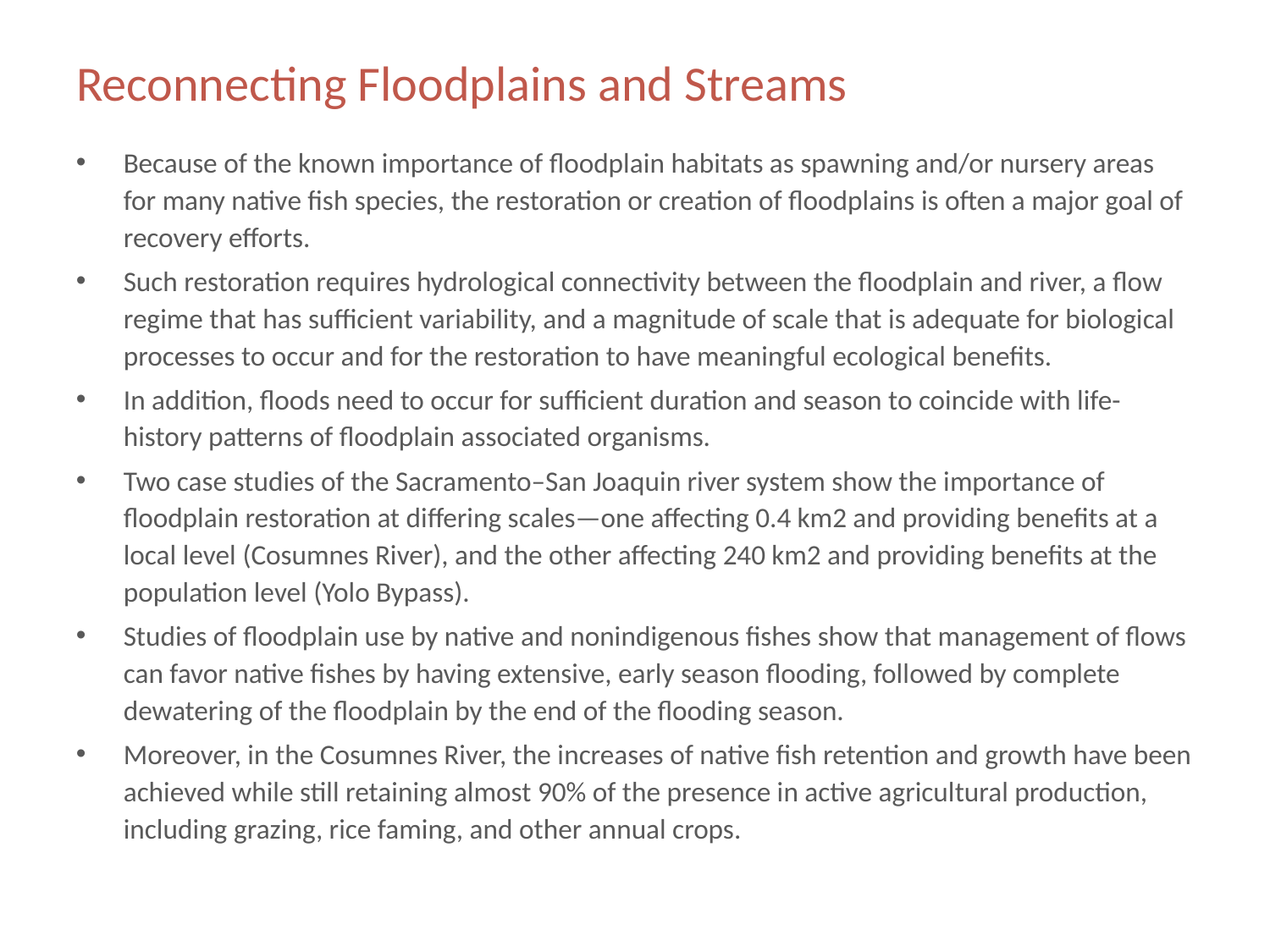

# Reconnecting Floodplains and Streams
Because of the known importance of floodplain habitats as spawning and/or nursery areas for many native fish species, the restoration or creation of floodplains is often a major goal of recovery efforts.
Such restoration requires hydrological connectivity between the floodplain and river, a flow regime that has sufficient variability, and a magnitude of scale that is adequate for biological processes to occur and for the restoration to have meaningful ecological benefits.
In addition, floods need to occur for sufficient duration and season to coincide with life-history patterns of floodplain associated organisms.
Two case studies of the Sacramento–San Joaquin river system show the importance of floodplain restoration at differing scales—one affecting 0.4 km2 and providing benefits at a local level (Cosumnes River), and the other affecting 240 km2 and providing benefits at the population level (Yolo Bypass).
Studies of floodplain use by native and nonindigenous fishes show that management of flows can favor native fishes by having extensive, early season flooding, followed by complete dewatering of the floodplain by the end of the flooding season.
Moreover, in the Cosumnes River, the increases of native fish retention and growth have been achieved while still retaining almost 90% of the presence in active agricultural production, including grazing, rice faming, and other annual crops.